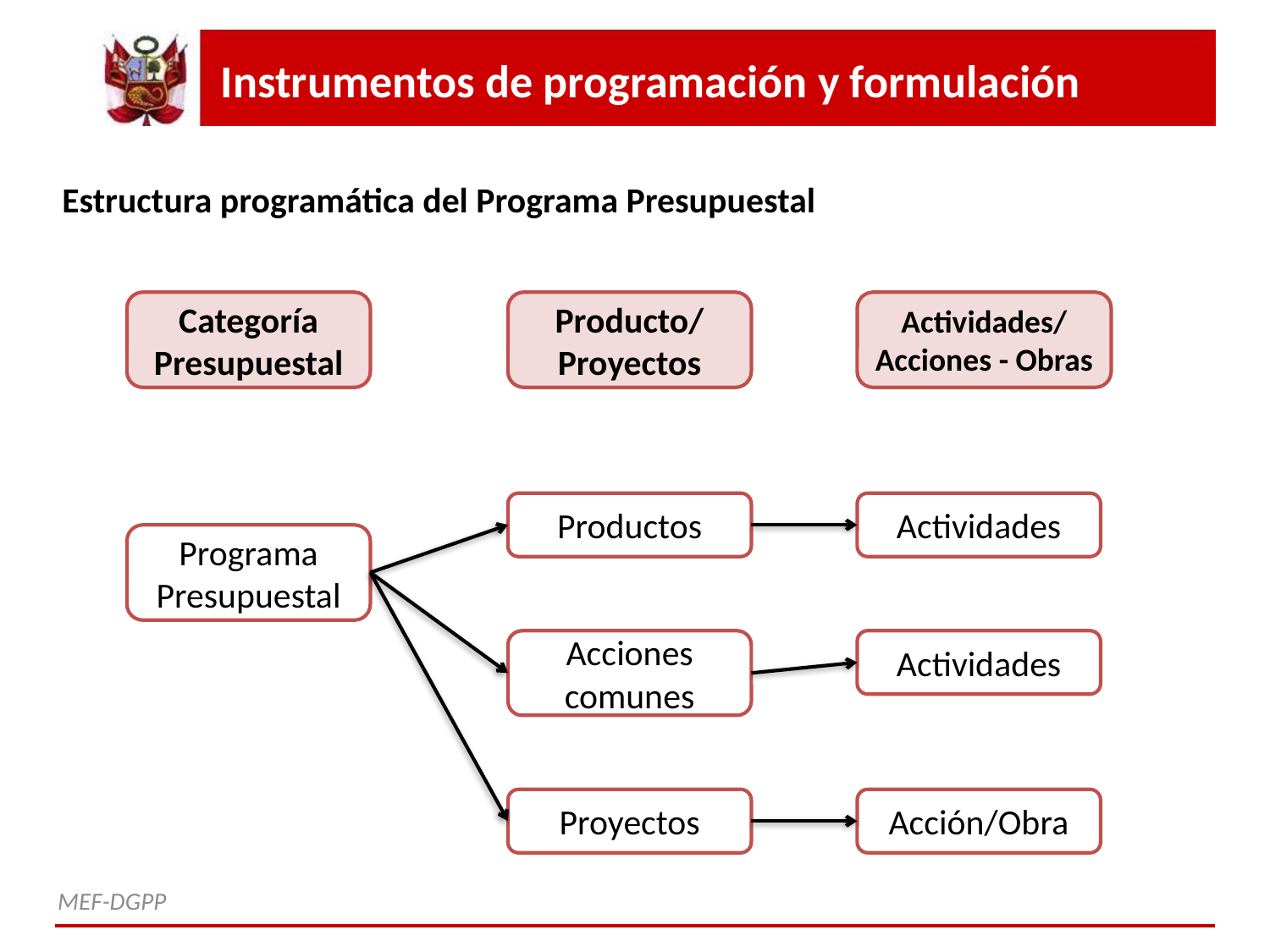

Instrumentos de programación y formulación
Estructura programática del Programa Presupuestal
Categoría Presupuestal
Producto/
Proyectos
Actividades/
Acciones - Obras
Productos
Actividades
Programa Presupuestal
Acciones comunes
Actividades
Proyectos
Acción/Obra
MEF-DGPP